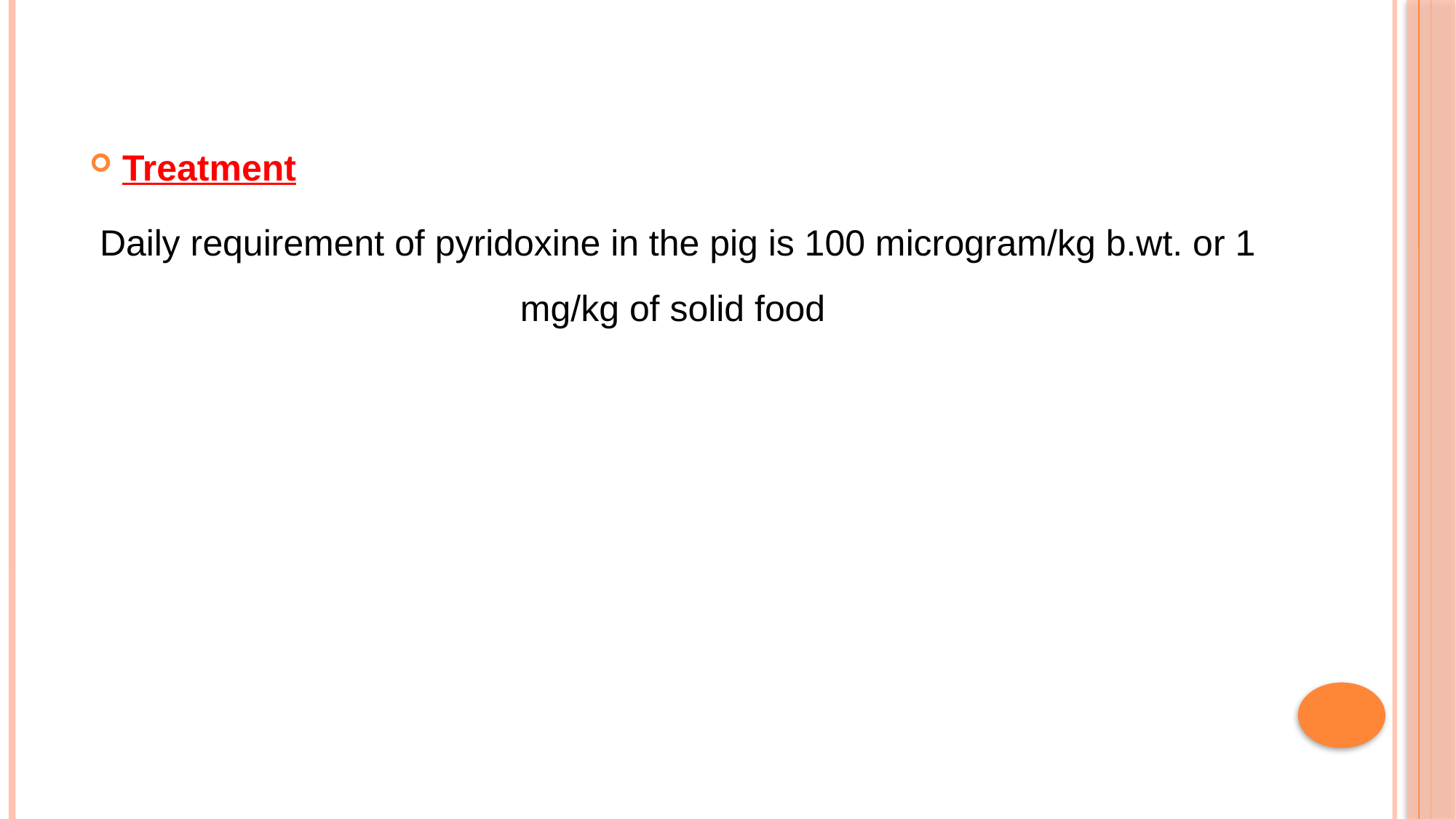

Treatment
 Daily requirement of pyridoxine in the pig is 100 microgram/kg b.wt. or 1 mg/kg of solid food